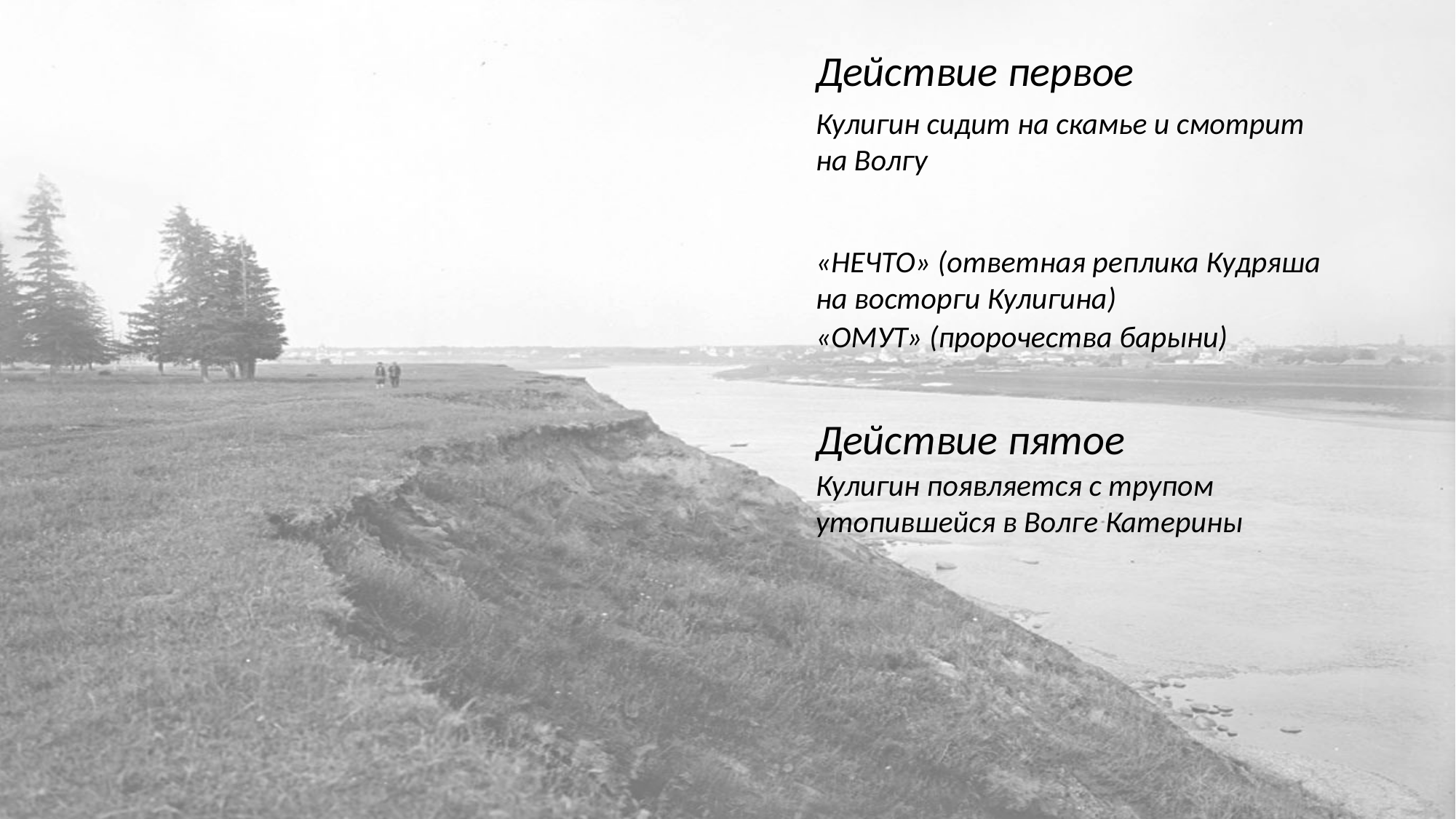

Действие первое
Кулигин сидит на скамье и смотрит на Волгу
«НЕЧТО» (ответная реплика Кудряша на восторги Кулигина)
«ОМУТ» (пророчества барыни)
Действие пятое
Кулигин появляется с трупом утопившейся в Волге Катерины